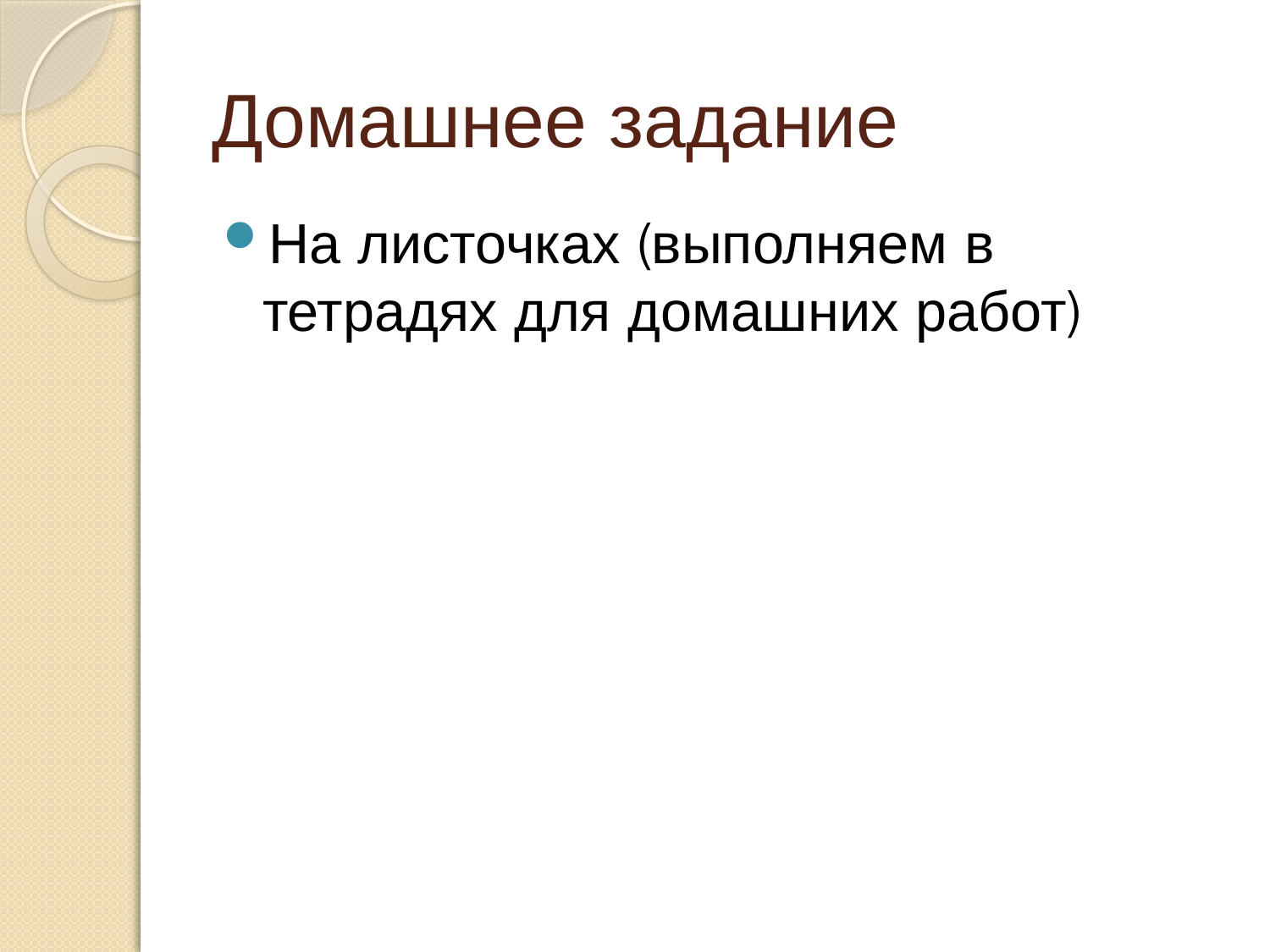

# Домашнее задание
На листочках (выполняем в тетрадях для домашних работ)